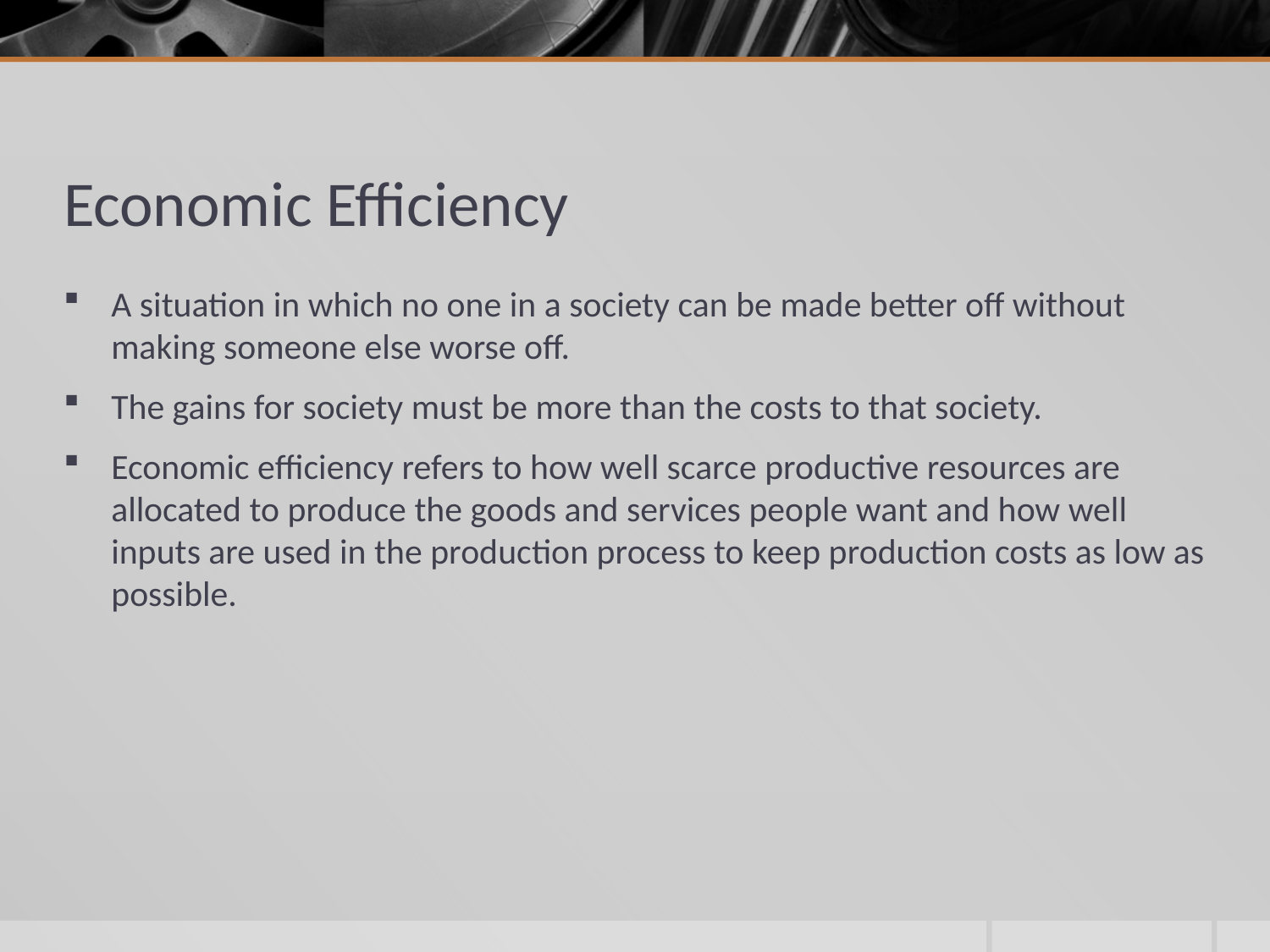

# Economic Efficiency
A situation in which no one in a society can be made better off without making someone else worse off.
The gains for society must be more than the costs to that society.
Economic efficiency refers to how well scarce productive resources are allocated to produce the goods and services people want and how well inputs are used in the production process to keep production costs as low as possible.